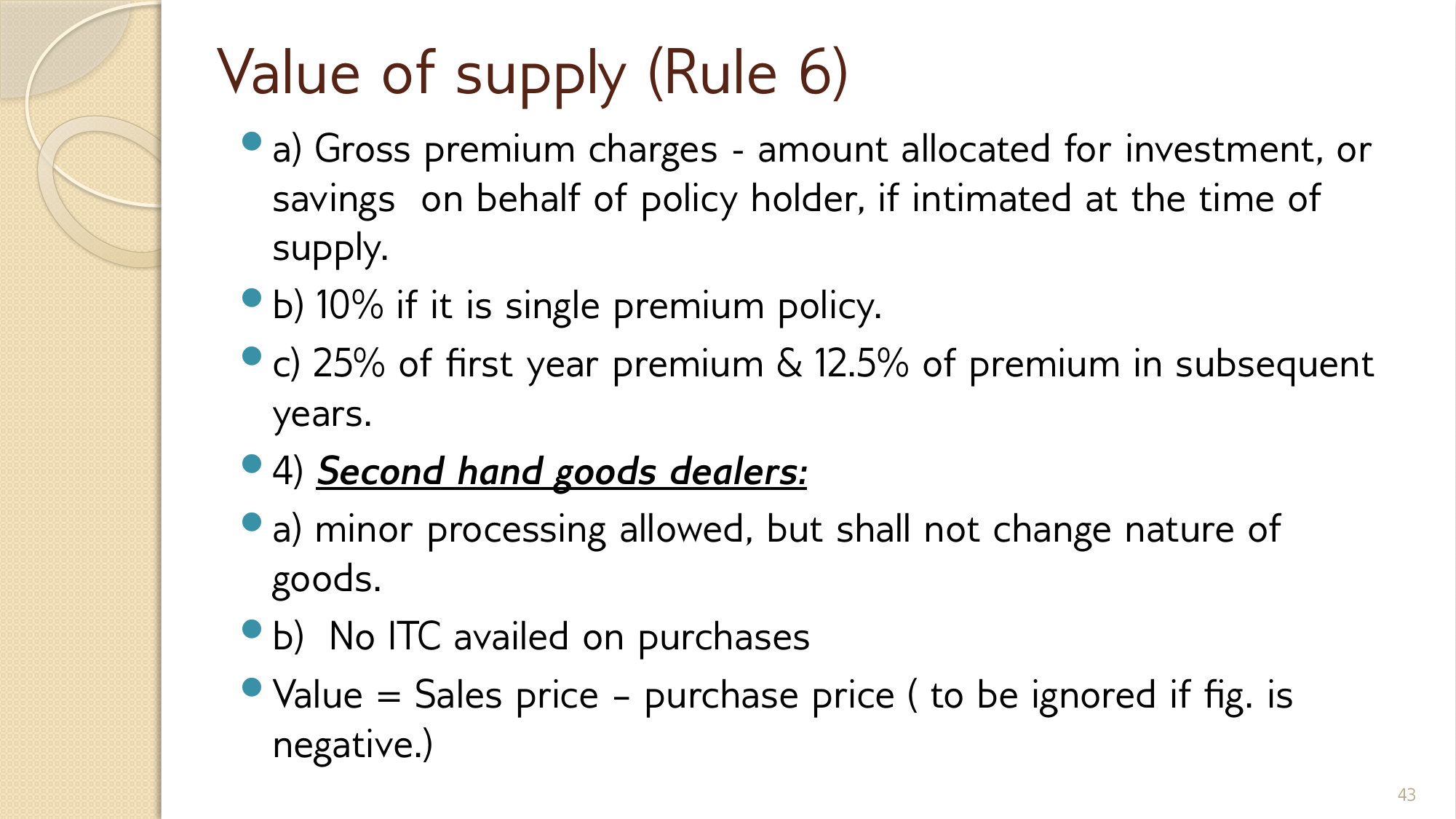

# Value of supply (Rule 6)
a) Gross premium charges - amount allocated for investment, or savings  on behalf of policy holder, if intimated at the time of supply.
b) 10% if it is single premium policy.
c) 25% of first year premium & 12.5% of premium in subsequent years.
4) Second hand goods dealers:
a) minor processing allowed, but shall not change nature of goods.
b)  No ITC availed on purchases
Value = Sales price – purchase price ( to be ignored if fig. is negative.)
43